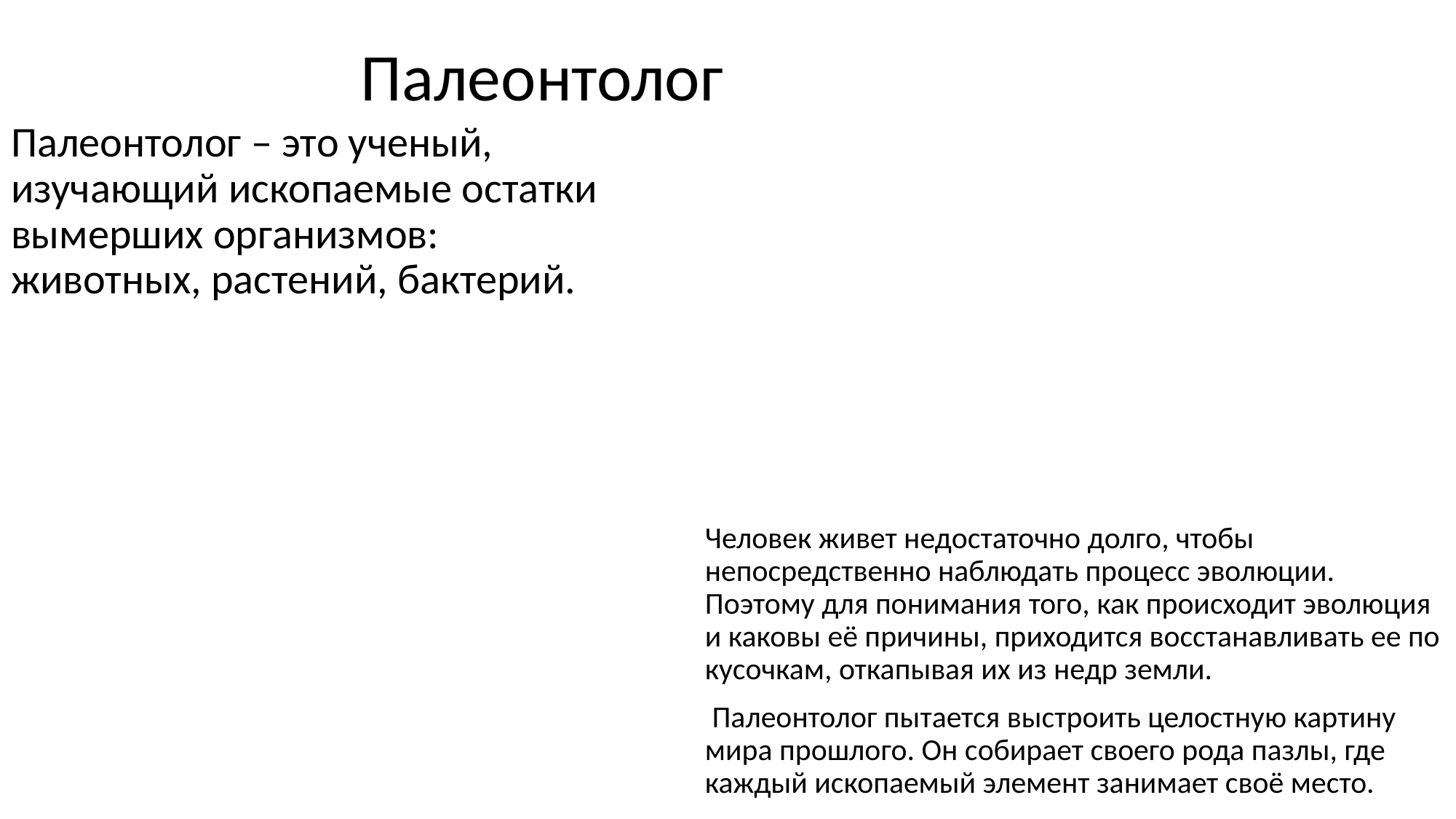

# Палеонтолог
Палеонтолог – это ученый, изучающий ископаемые остатки вымерших организмов: животных, растений, бактерий.
Человек живет недостаточно долго, чтобы непосредственно наблюдать процесс эволюции. Поэтому для понимания того, как происходит эволюция и каковы её причины, приходится восстанавливать ее по кусочкам, откапывая их из недр земли.
 Палеонтолог пытается выстроить целостную картину мира прошлого. Он собирает своего рода пазлы, где каждый ископаемый элемент занимает своё место.